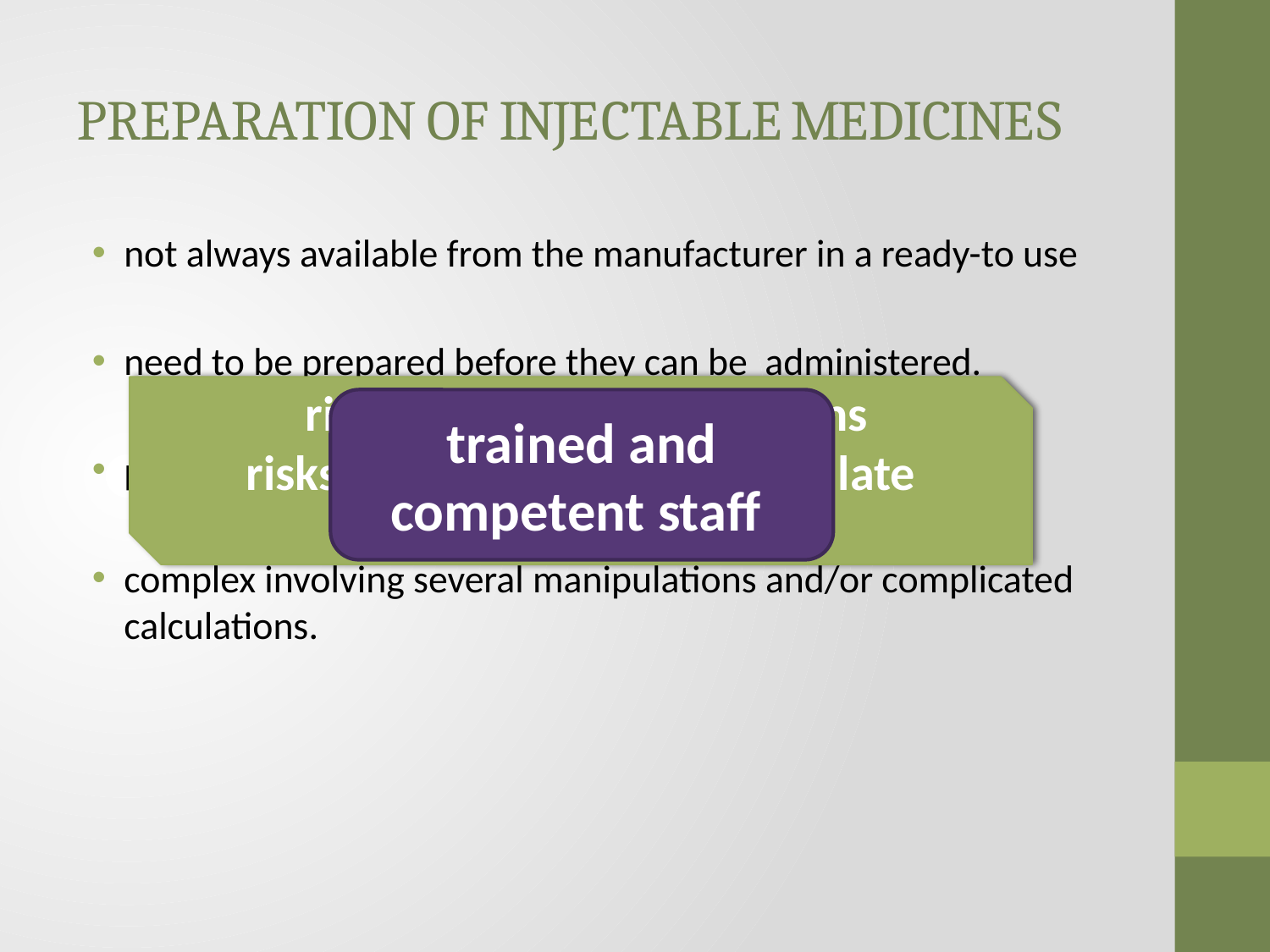

# PREPARATION OF INJECTABLE MEDICINES
not always available from the manufacturer in a ready-to use

need to be prepared before they can be  administered.

preparation may be straightforward, e.g. a simple dilution

complex involving several manipulations and/or complicated calculations.

 risks of error in calculations
risks of microbial and particulate contamination
trained and competent staff